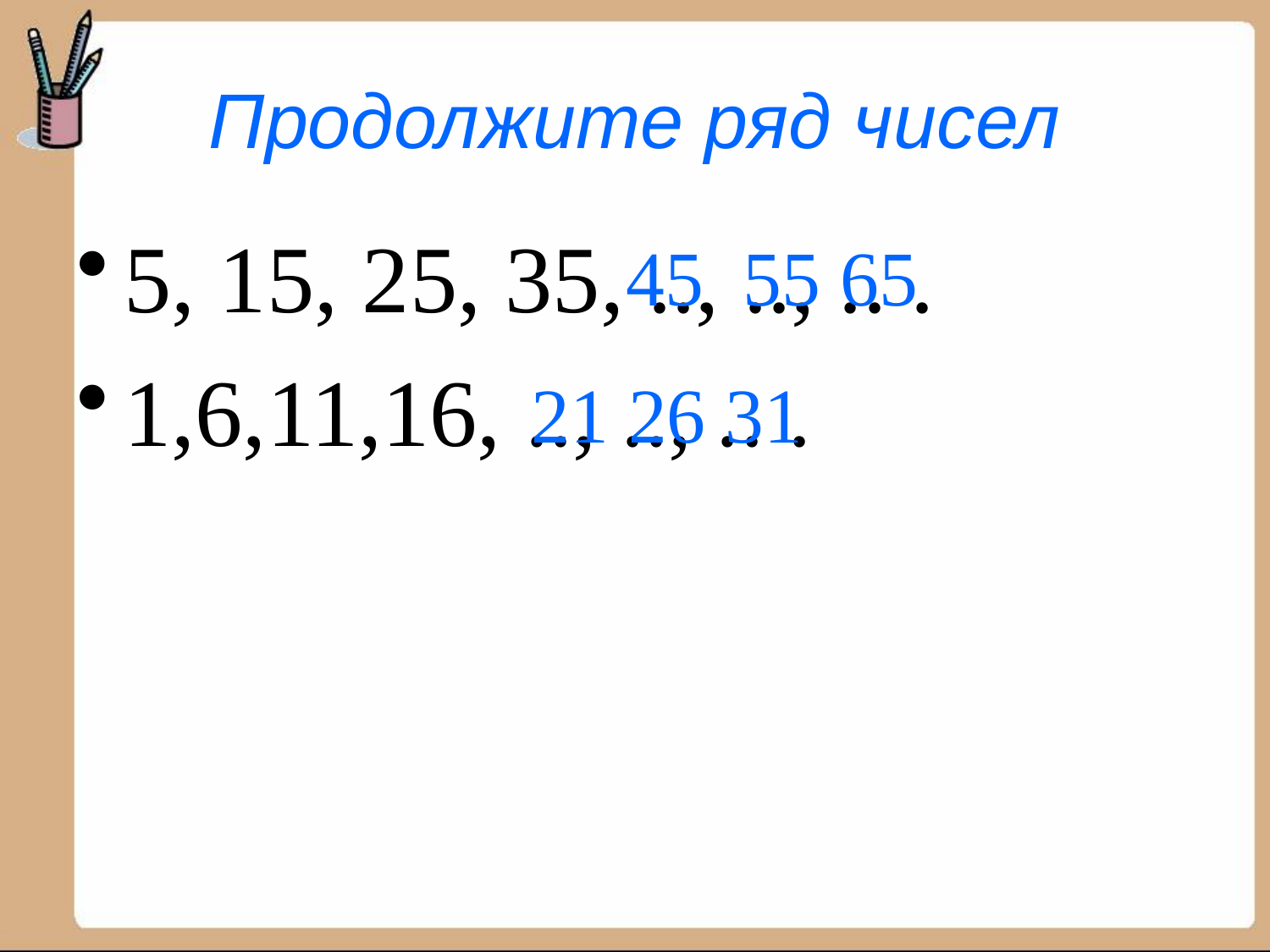

# Продолжите ряд чисел
5, 15, 25, 35, .., .., .. .
1,6,11,16, .., .., .. .

45  55 65
21 26 31